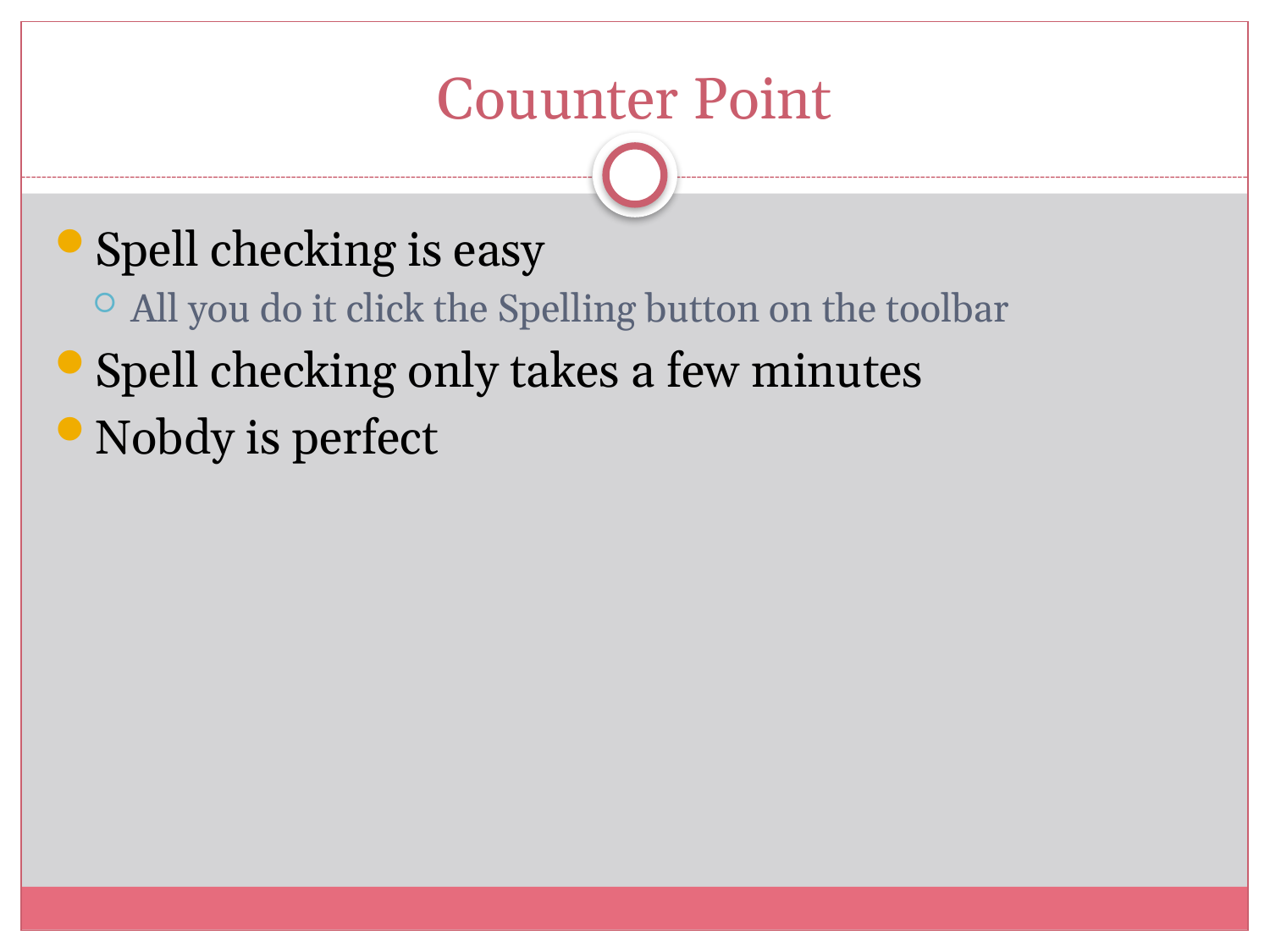

# Couunter Point
Spell checking is easy
All you do it click the Spelling button on the toolbar
Spell checking only takes a few minutes
Nobdy is perfect